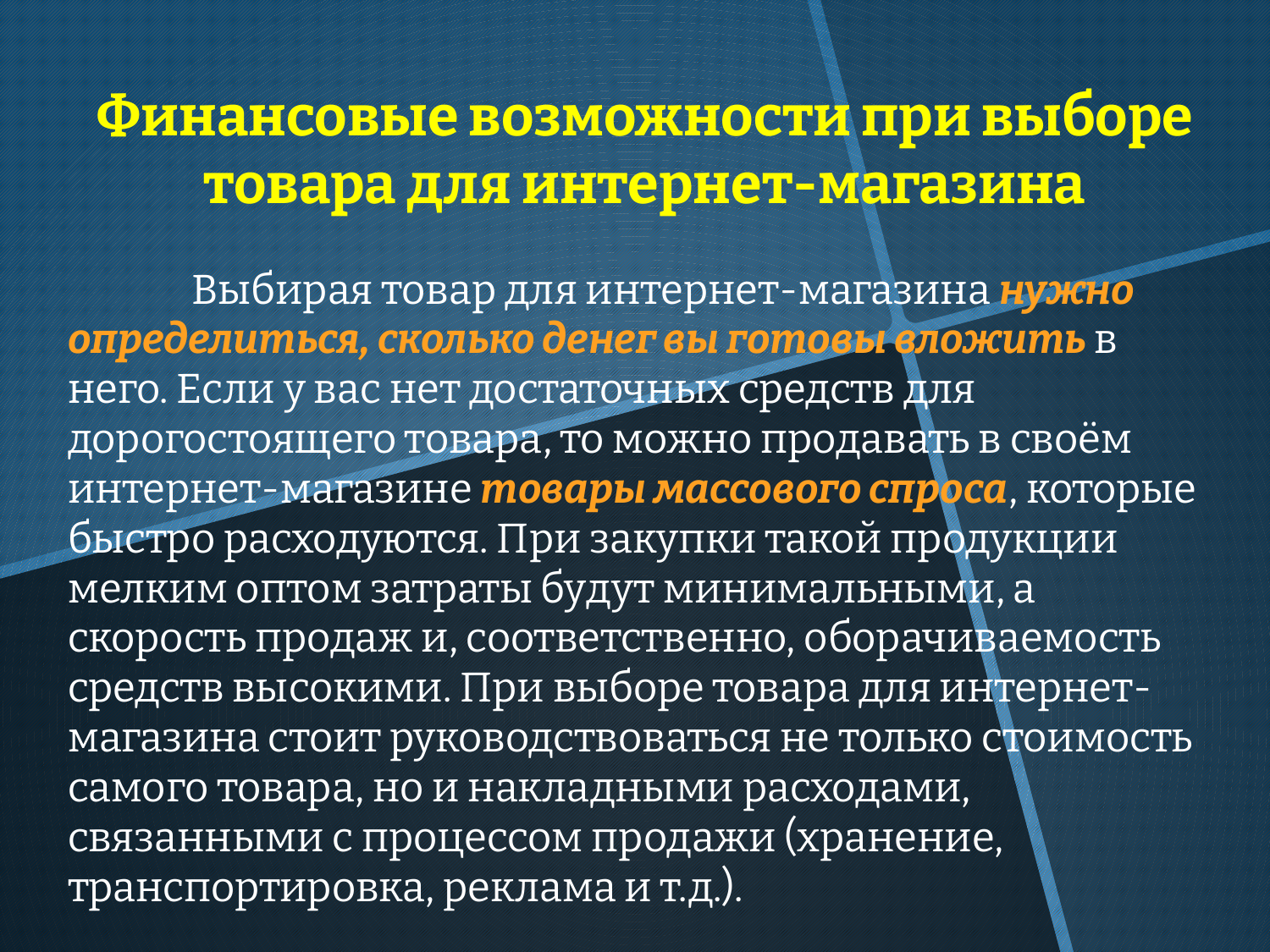

# Финансовые возможности при выборе товара для интернет-магазина
	Выбирая товар для интернет-магазина нужно определиться, сколько денег вы готовы вложить в него. Если у вас нет достаточных средств для дорогостоящего товара, то можно продавать в своём интернет-магазине товары массового спроса, которые быстро расходуются. При закупки такой продукции мелким оптом затраты будут минимальными, а скорость продаж и, соответственно, оборачиваемость средств высокими. При выборе товара для интернет-магазина стоит руководствоваться не только стоимость самого товара, но и накладными расходами, связанными с процессом продажи (хранение, транспортировка, реклама и т.д.).